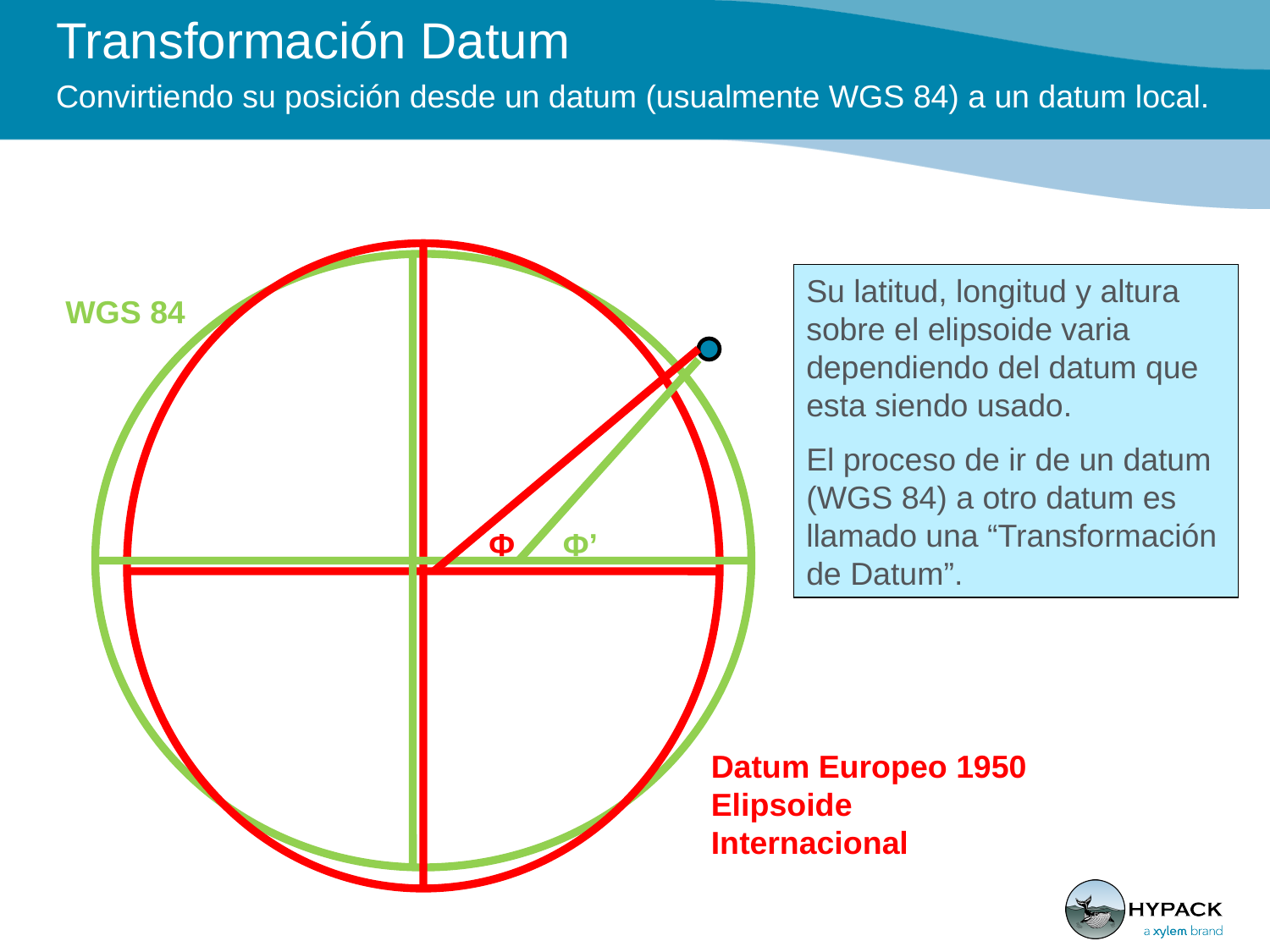

# Transformación Datum Convirtiendo su posición desde un datum (usualmente WGS 84) a un datum local.

Su latitud, longitud y altura sobre el elipsoide varia dependiendo del datum que esta siendo usado.
El proceso de ir de un datum (WGS 84) a otro datum es llamado una “Transformación de Datum”.
WGS 84

Φ
Φ’

Datum Europeo 1950 Elipsoide Internacional